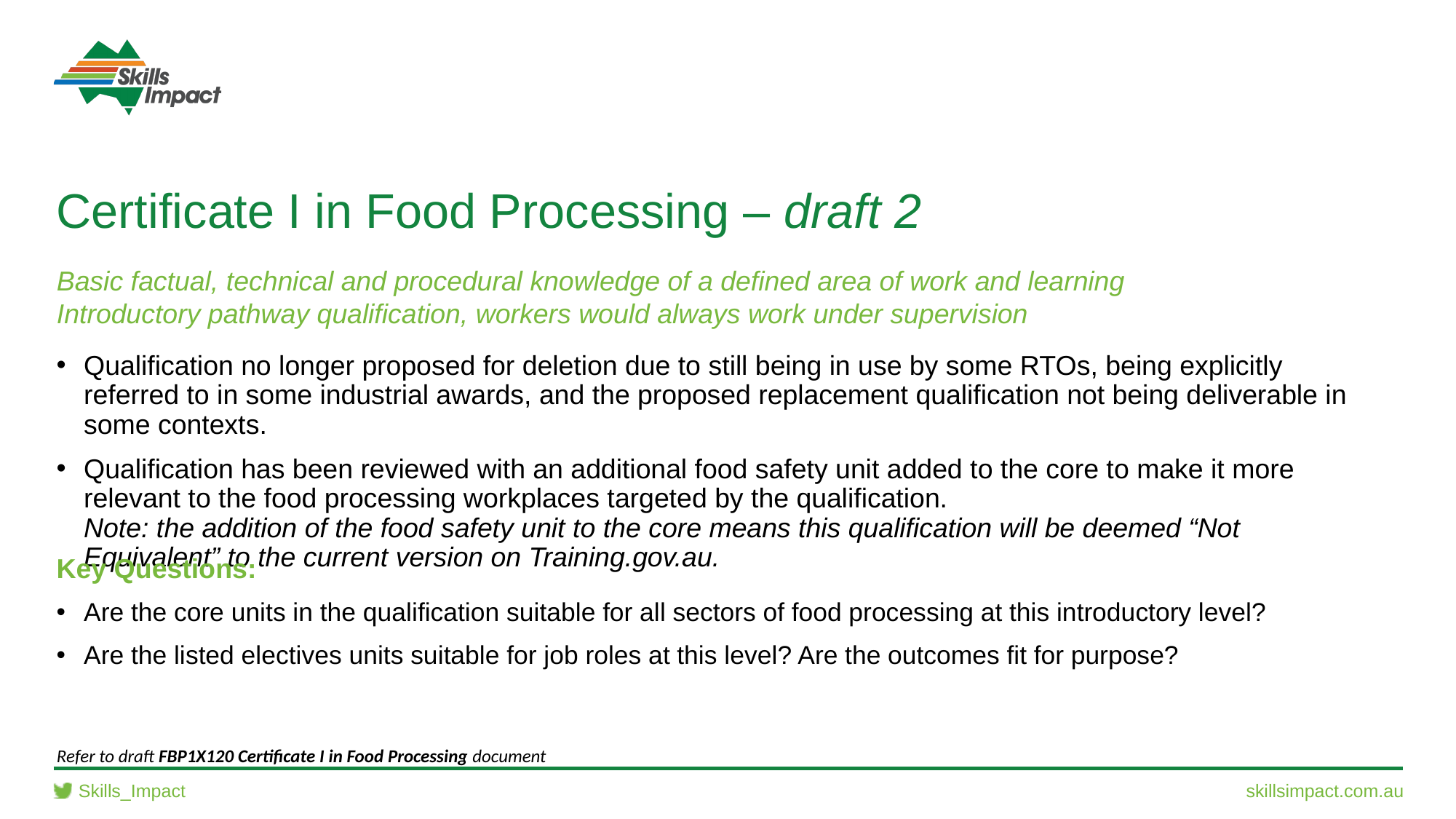

# Certificate I in Food Processing – draft 2
Basic factual, technical and procedural knowledge of a defined area of work and learning
Introductory pathway qualification, workers would always work under supervision
Qualification no longer proposed for deletion due to still being in use by some RTOs, being explicitly referred to in some industrial awards, and the proposed replacement qualification not being deliverable in some contexts.
Qualification has been reviewed with an additional food safety unit added to the core to make it more relevant to the food processing workplaces targeted by the qualification.
Note: the addition of the food safety unit to the core means this qualification will be deemed “Not Equivalent” to the current version on Training.gov.au.
Key Questions:
Are the core units in the qualification suitable for all sectors of food processing at this introductory level?
Are the listed electives units suitable for job roles at this level? Are the outcomes fit for purpose?
Refer to draft FBP1X120 Certificate I in Food Processing document